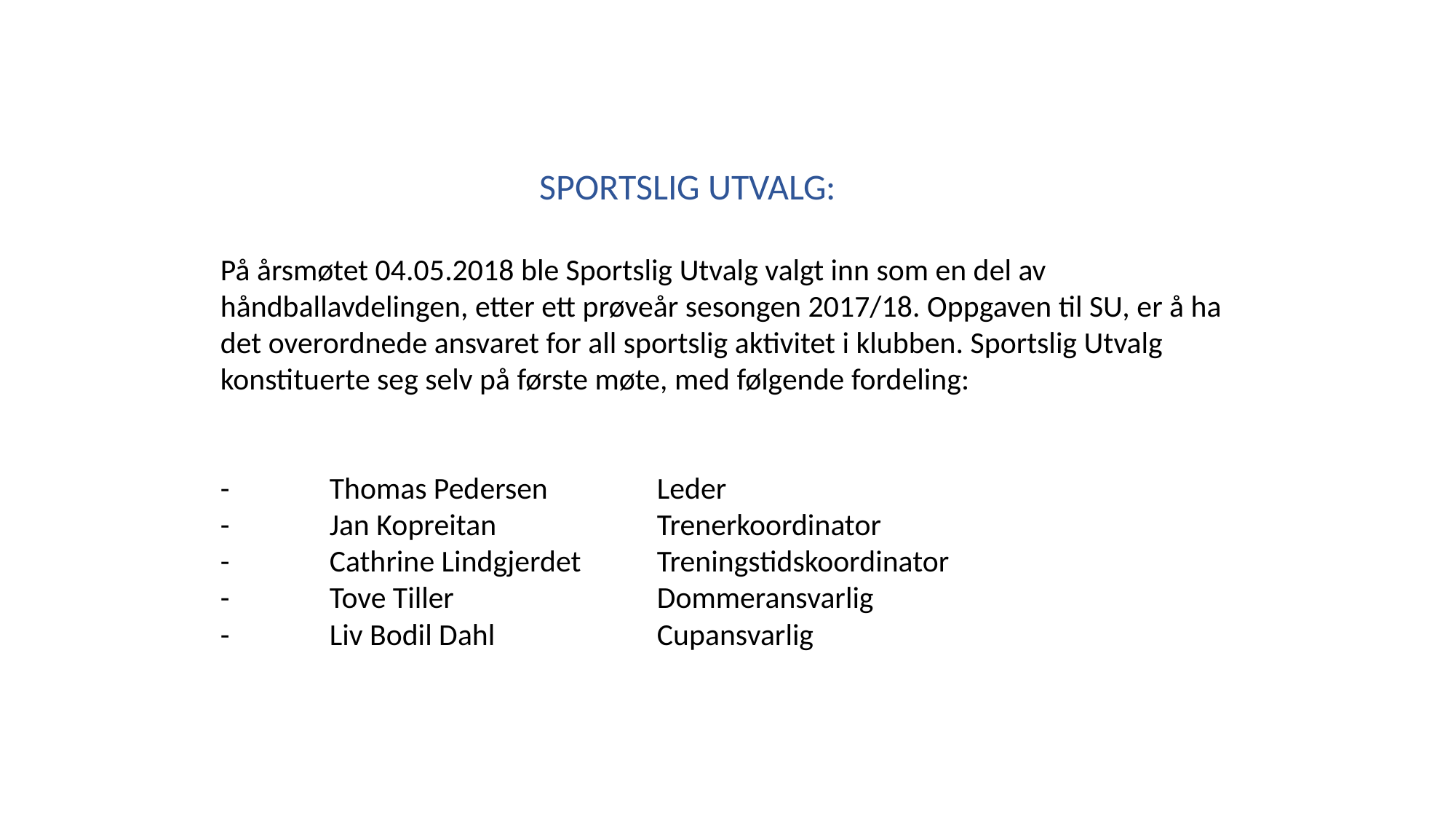

SPORTSLIG UTVALG:

På årsmøtet 04.05.2018 ble Sportslig Utvalg valgt inn som en del av håndballavdelingen, etter ett prøveår sesongen 2017/18. Oppgaven til SU, er å ha det overordnede ansvaret for all sportslig aktivitet i klubben. Sportslig Utvalg konstituerte seg selv på første møte, med følgende fordeling:

-	Thomas Pedersen	Leder
-	Jan Kopreitan 		Trenerkoordinator
-	Cathrine Lindgjerdet	Treningstidskoordinator
-	Tove Tiller		Dommeransvarlig
-	Liv Bodil Dahl		Cupansvarlig